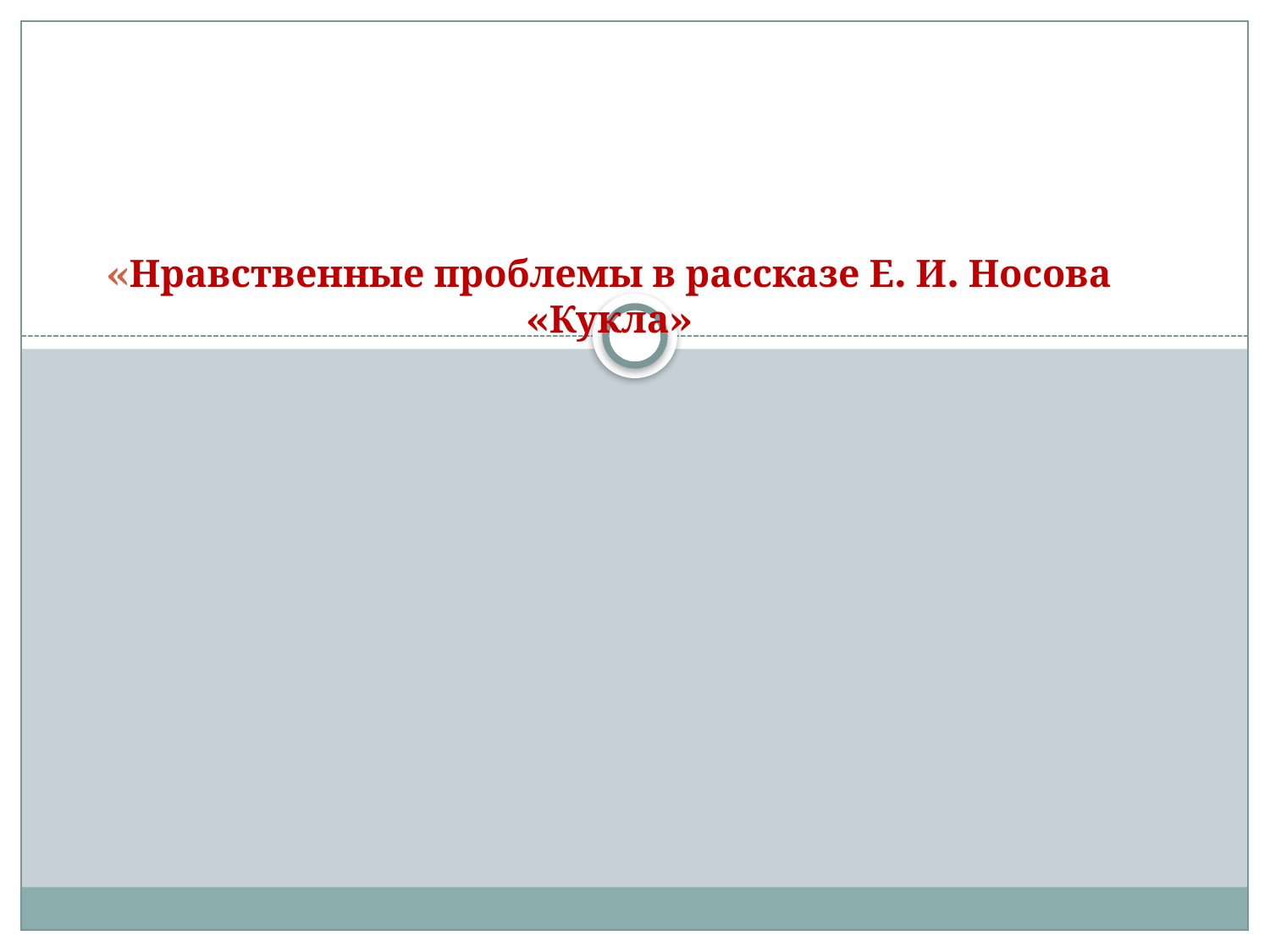

# «Нравственные проблемы в рассказе Е. И. Носова «Кукла»